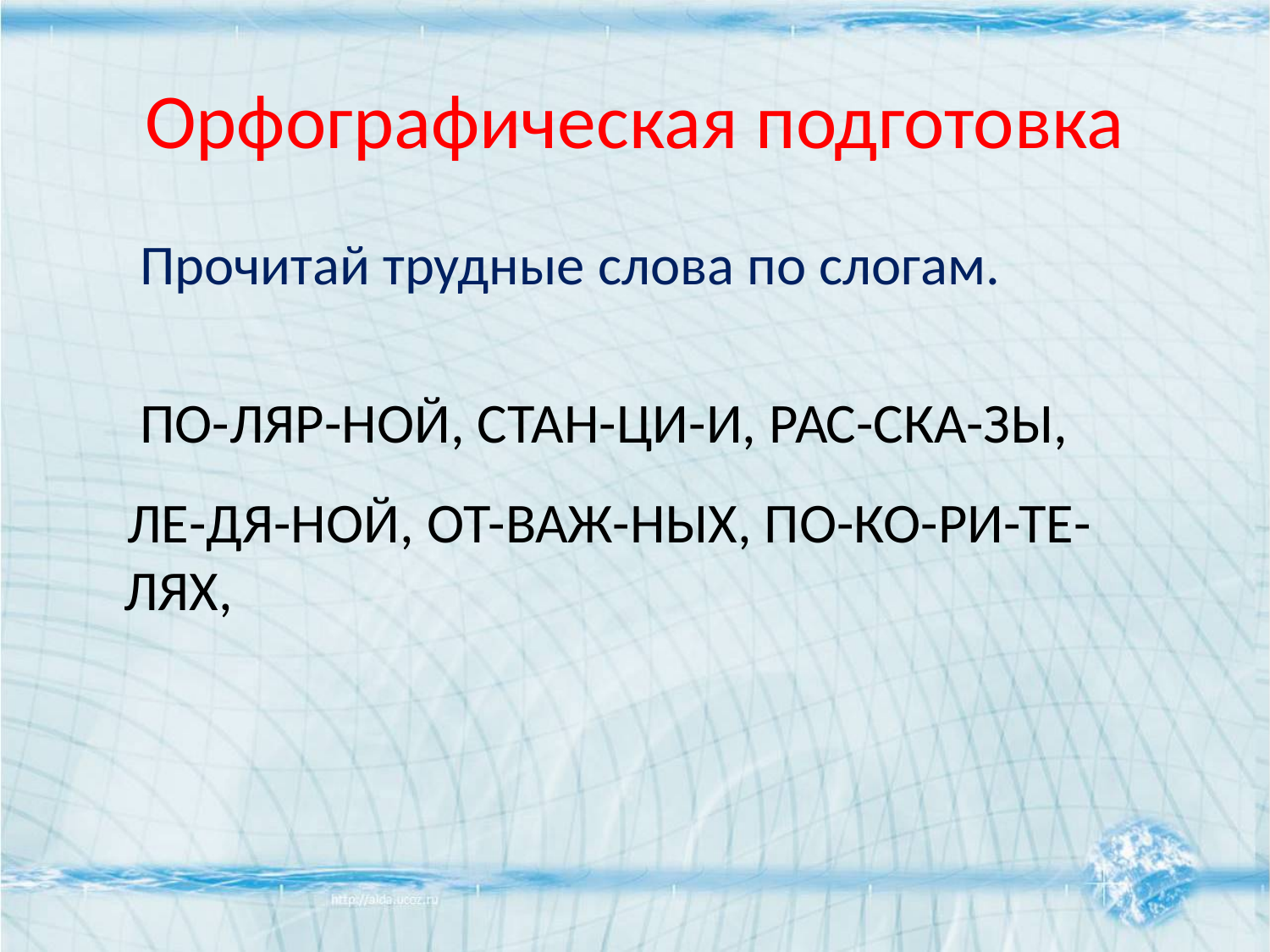

# Орфографическая подготовка
     Прочитай трудные слова по слогам.

     ПО-ЛЯР-НОЙ, СТАН-ЦИ-И, РАС-СКА-ЗЫ,
    ЛЕ-ДЯ-НОЙ, ОТ-ВАЖ-НЫХ, ПО-КО-РИ-ТЕ-ЛЯХ,